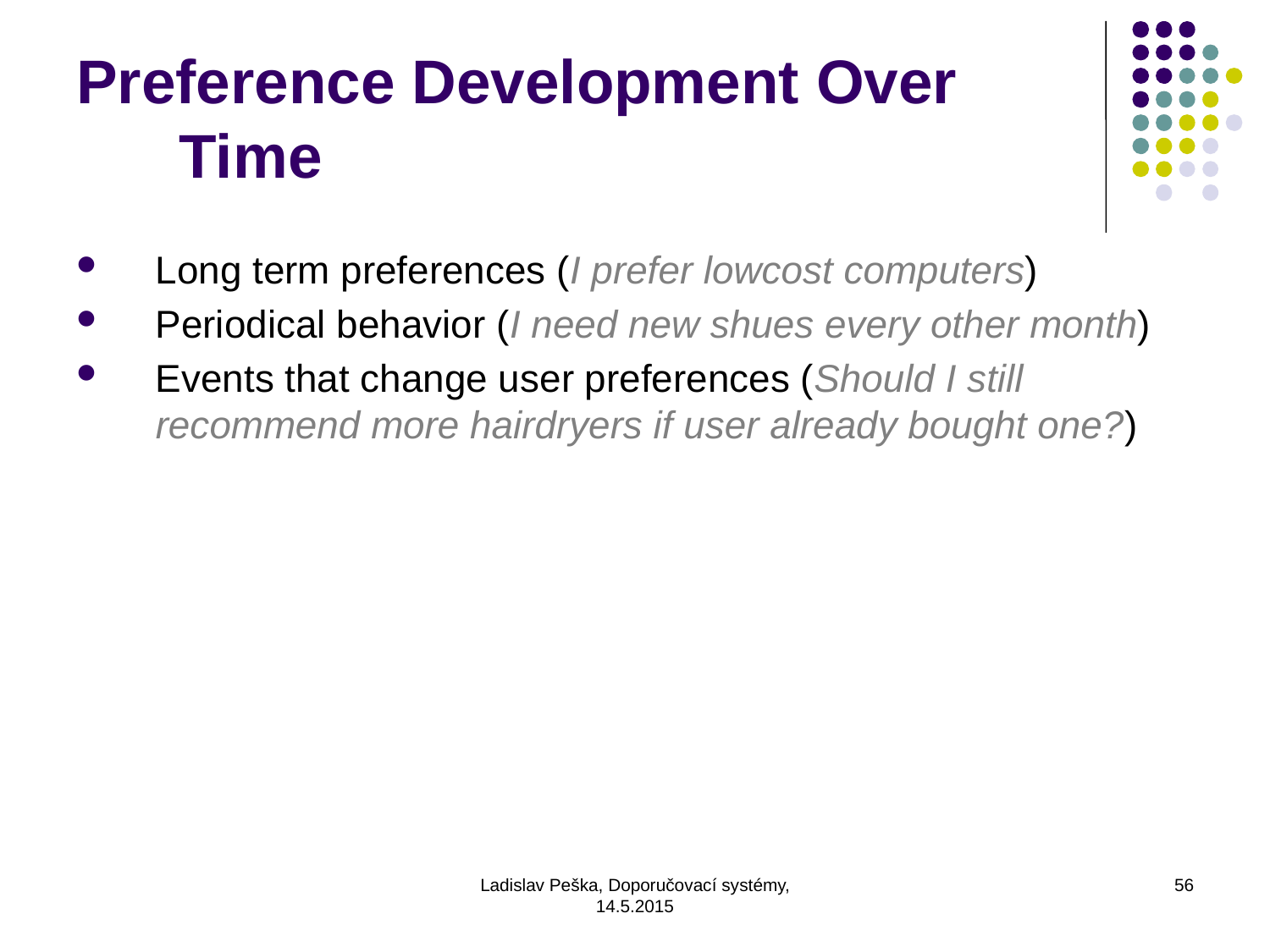

# Preference Development Over Time
Long term preferences (I prefer lowcost computers)
Periodical behavior (I need new shues every other month)
Events that change user preferences (Should I still recommend more hairdryers if user already bought one?)
Ladislav Peška, Doporučovací systémy, 14.5.2015
56